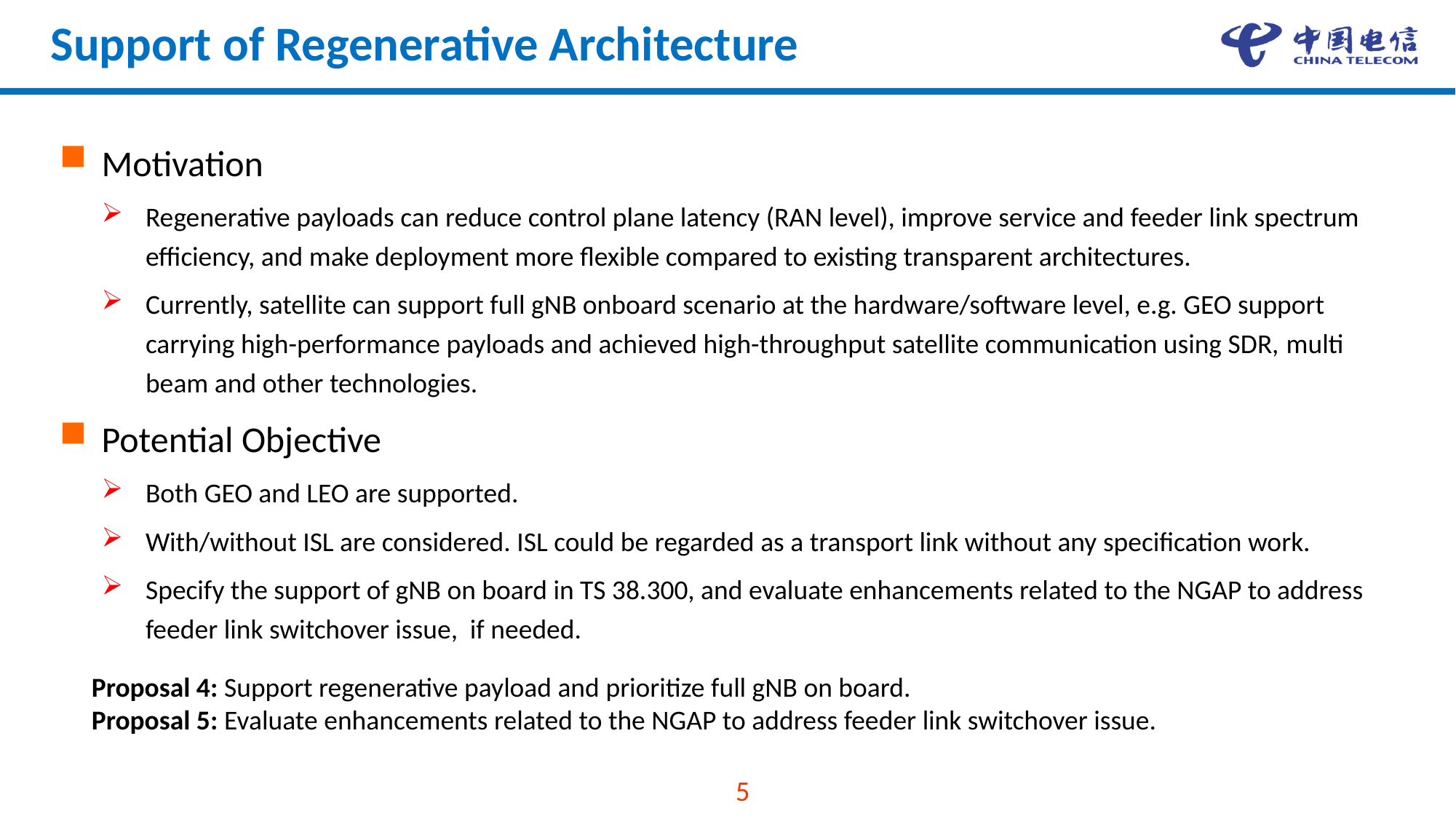

# Support of Regenerative Architecture
Motivation
Regenerative payloads can reduce control plane latency (RAN level), improve service and feeder link spectrum efficiency, and make deployment more flexible compared to existing transparent architectures.
Currently, satellite can support full gNB onboard scenario at the hardware/software level, e.g. GEO support carrying high-performance payloads and achieved high-throughput satellite communication using SDR, multi beam and other technologies.
Potential Objective
Both GEO and LEO are supported.
With/without ISL are considered. ISL could be regarded as a transport link without any specification work.
Specify the support of gNB on board in TS 38.300, and evaluate enhancements related to the NGAP to address feeder link switchover issue,  if needed.

Proposal 4: Support regenerative payload and prioritize full gNB on board.
Proposal 5: Evaluate enhancements related to the NGAP to address feeder link switchover issue.

5